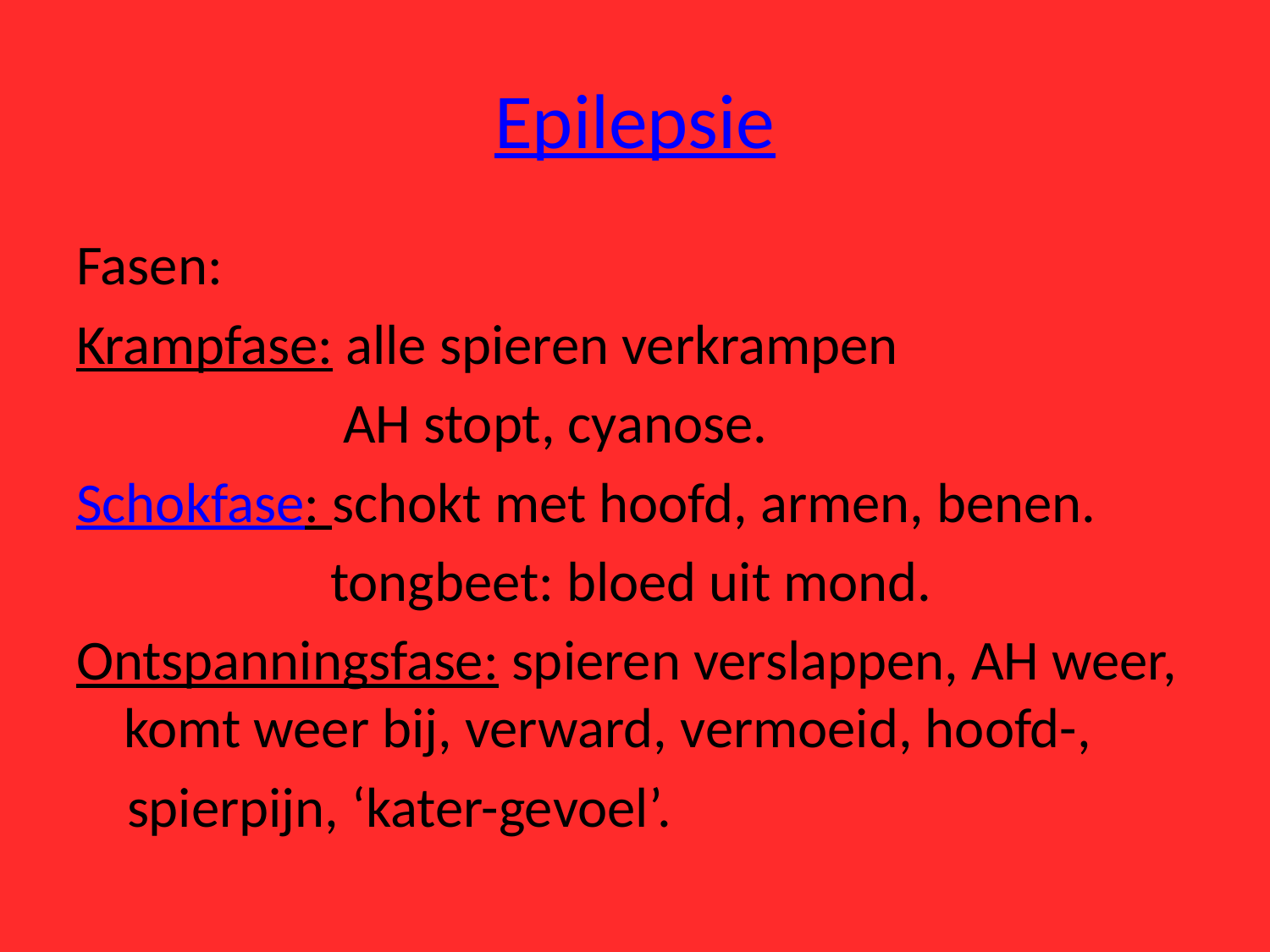

# Epilepsie
Fasen:
Krampfase: alle spieren verkrampen
                     AH stopt, cyanose.
Schokfase: schokt met hoofd, armen, benen.
                    tongbeet: bloed uit mond.
Ontspanningsfase: spieren verslappen, AH weer, komt weer bij, verward, vermoeid, hoofd-,
    spierpijn, ‘kater-gevoel’.